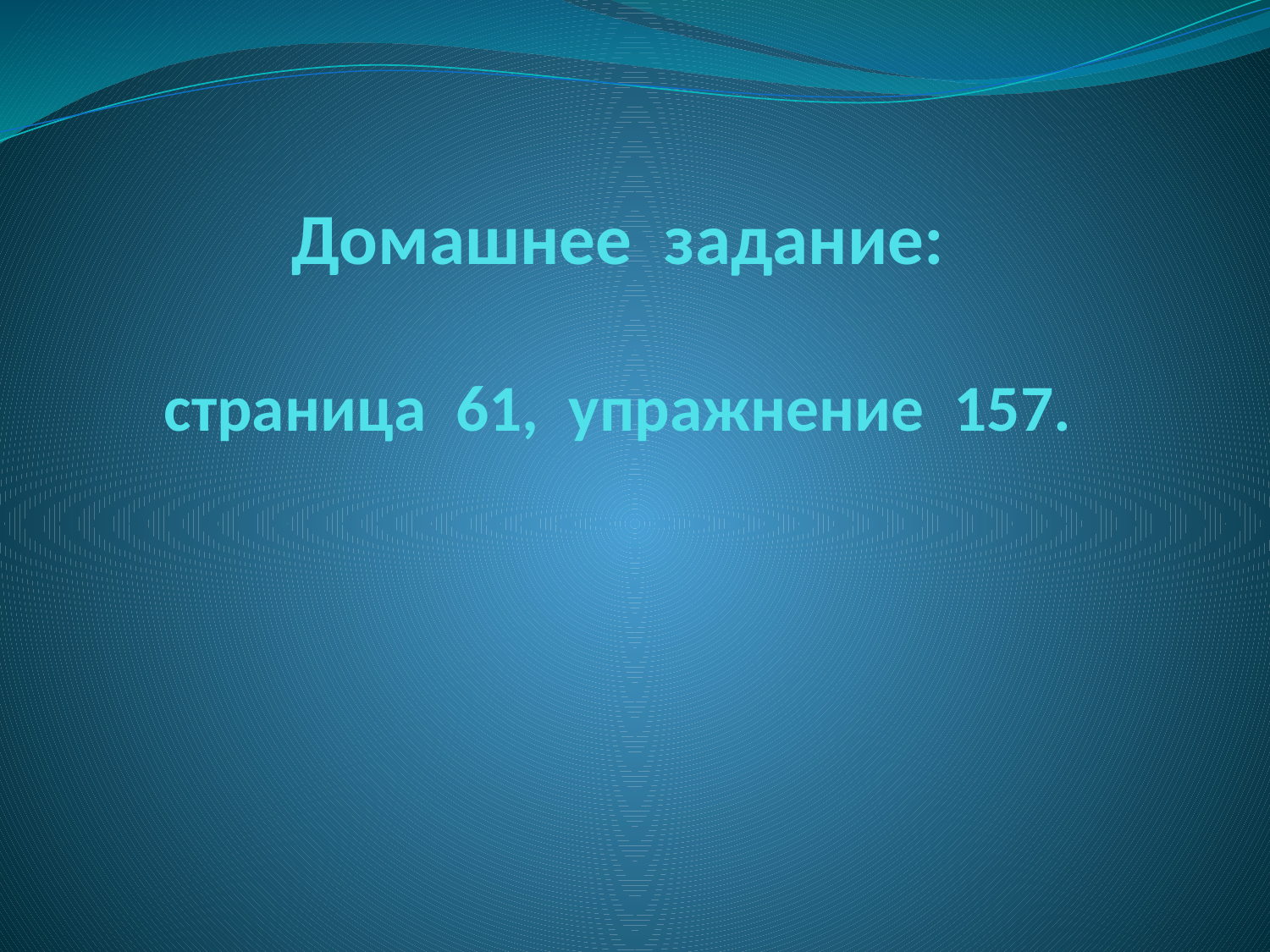

# Домашнее  задание: страница  61,  упражнение  157.